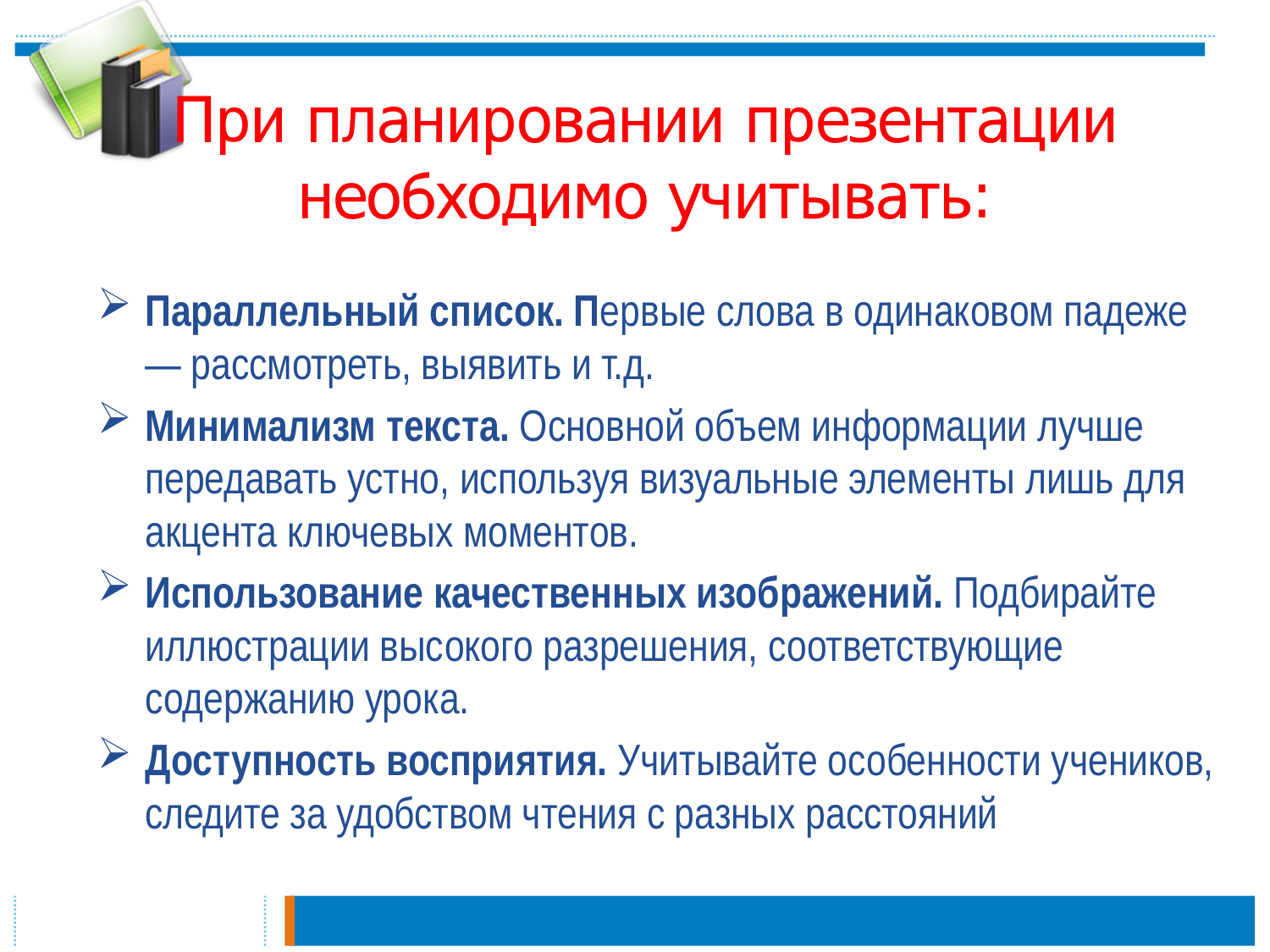

# При планировании презентации необходимо учитывать:
Параллельный список. Первые слова в одинаковом падеже — рассмотреть, выявить и т.д.
Минимализм текста. Основной объем информации лучше передавать устно, используя визуальные элементы лишь для акцента ключевых моментов.
Использование качественных изображений. Подбирайте иллюстрации высокого разрешения, соответствующие содержанию урока.
Доступность восприятия. Учитывайте особенности учеников, следите за удобством чтения с разных расстояний